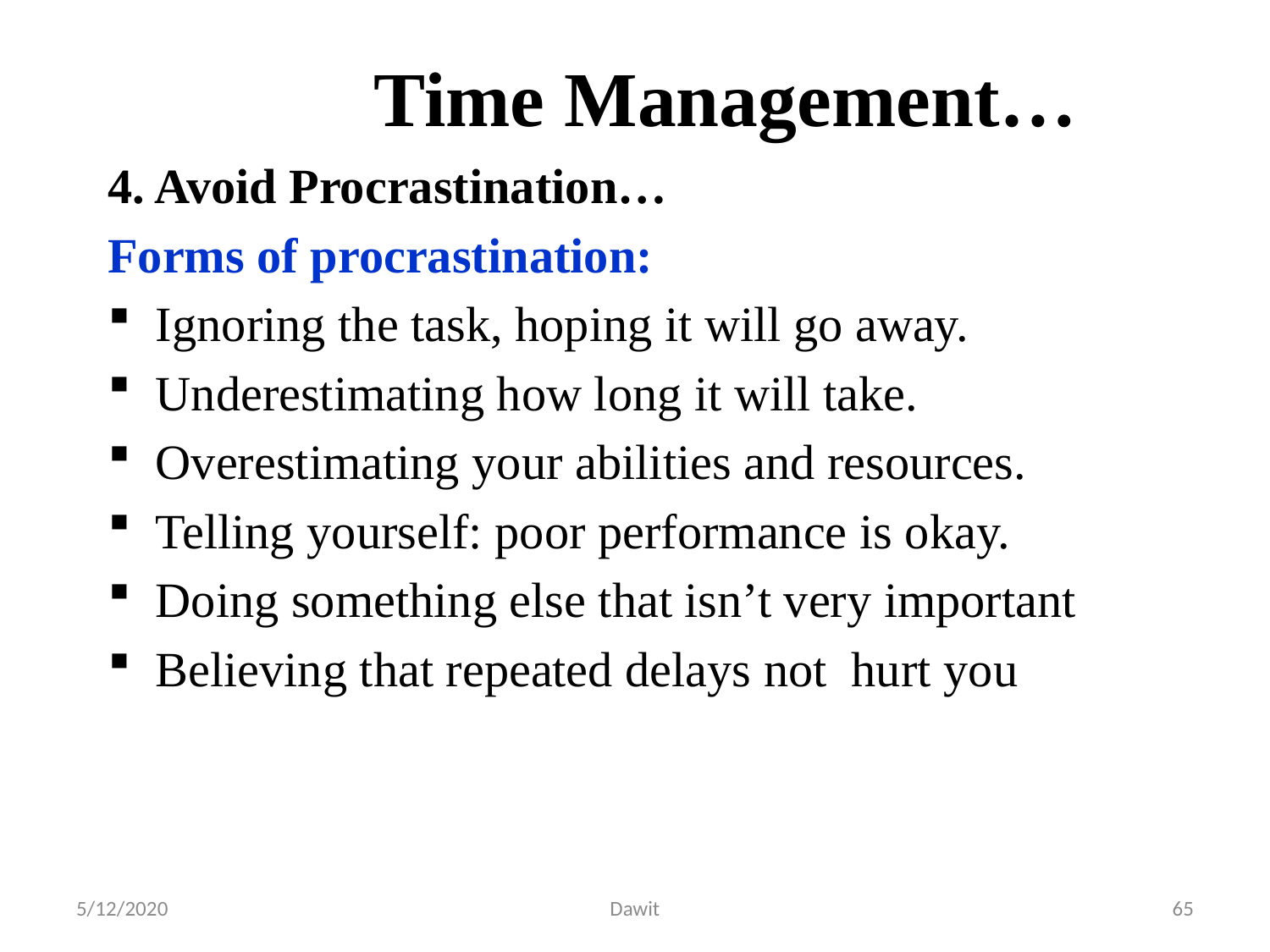

# Time Management…
4. Avoid Procrastination…
Forms of procrastination:
Ignoring the task, hoping it will go away.
Underestimating how long it will take.
Overestimating your abilities and resources.
Telling yourself: poor performance is okay.
Doing something else that isn’t very important
Believing that repeated delays not  hurt you
5/12/2020
Dawit
65